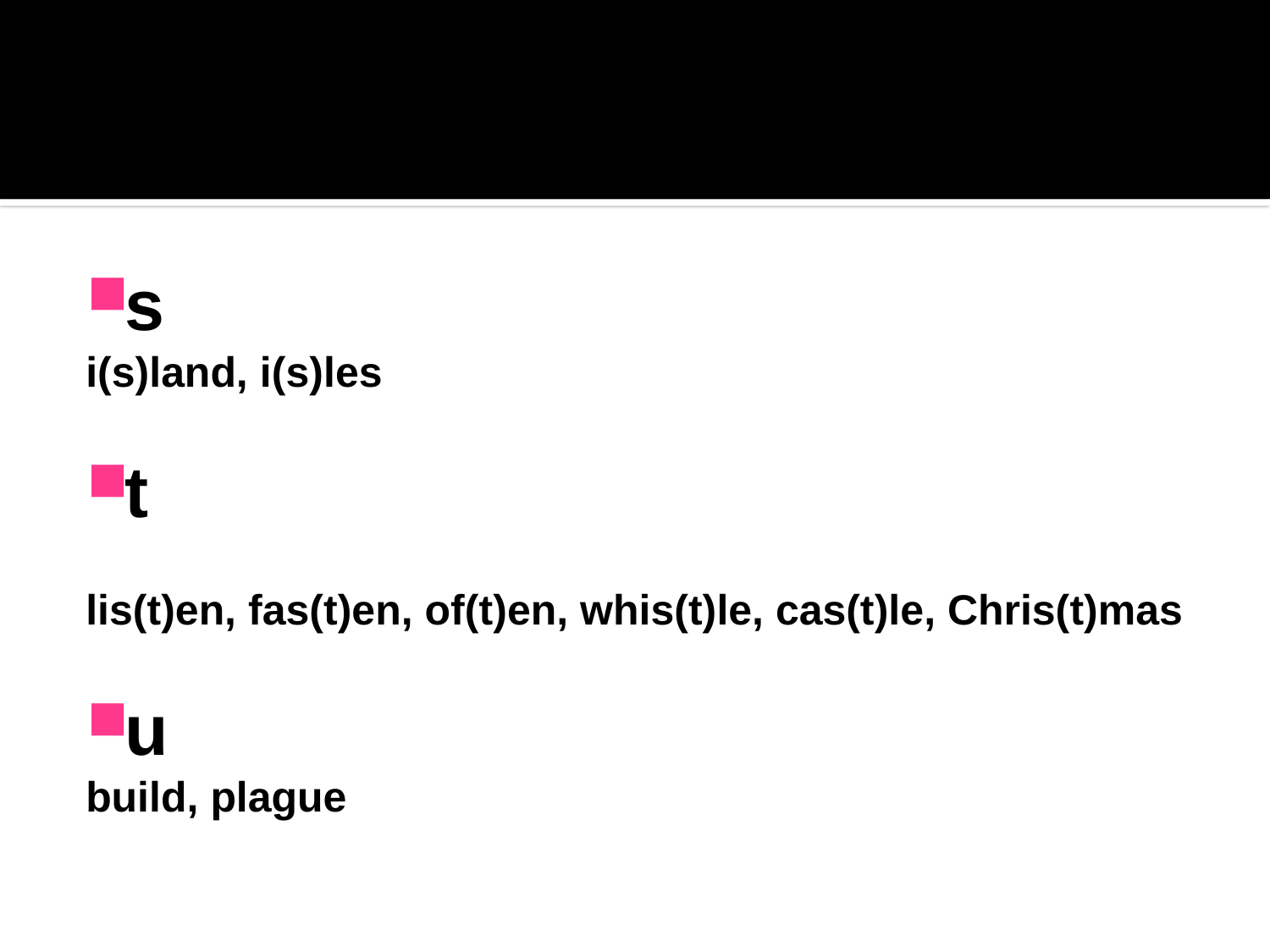

#
s
i(s)land, i(s)les

t

lis(t)en, fas(t)en, of(t)en, whis(t)le, cas(t)le, Chris(t)mas

u
build, plague